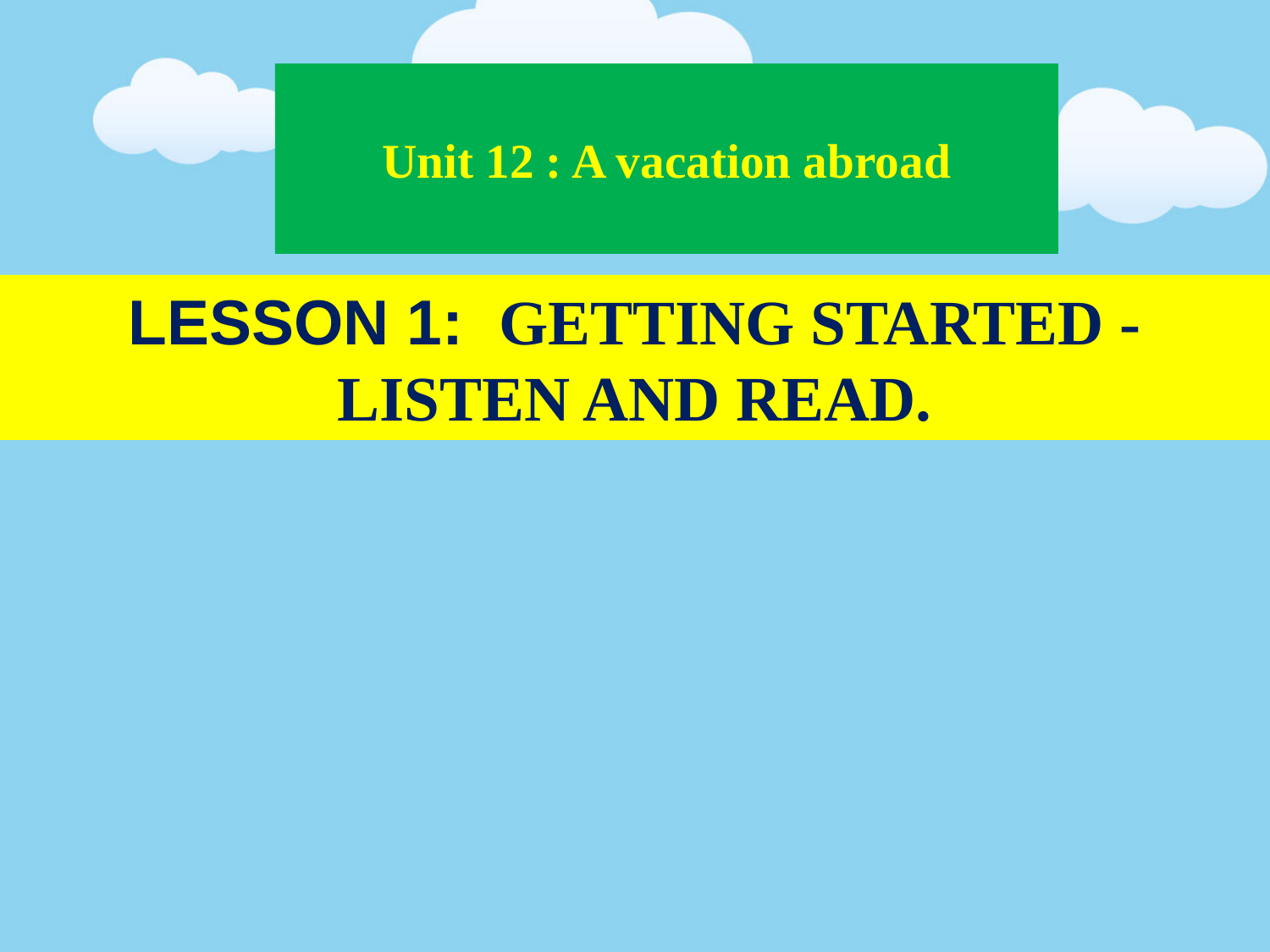

# Unit 12 : A vacation abroad
Lesson 1:  GETTING STARTED - LISTEN AND Read.